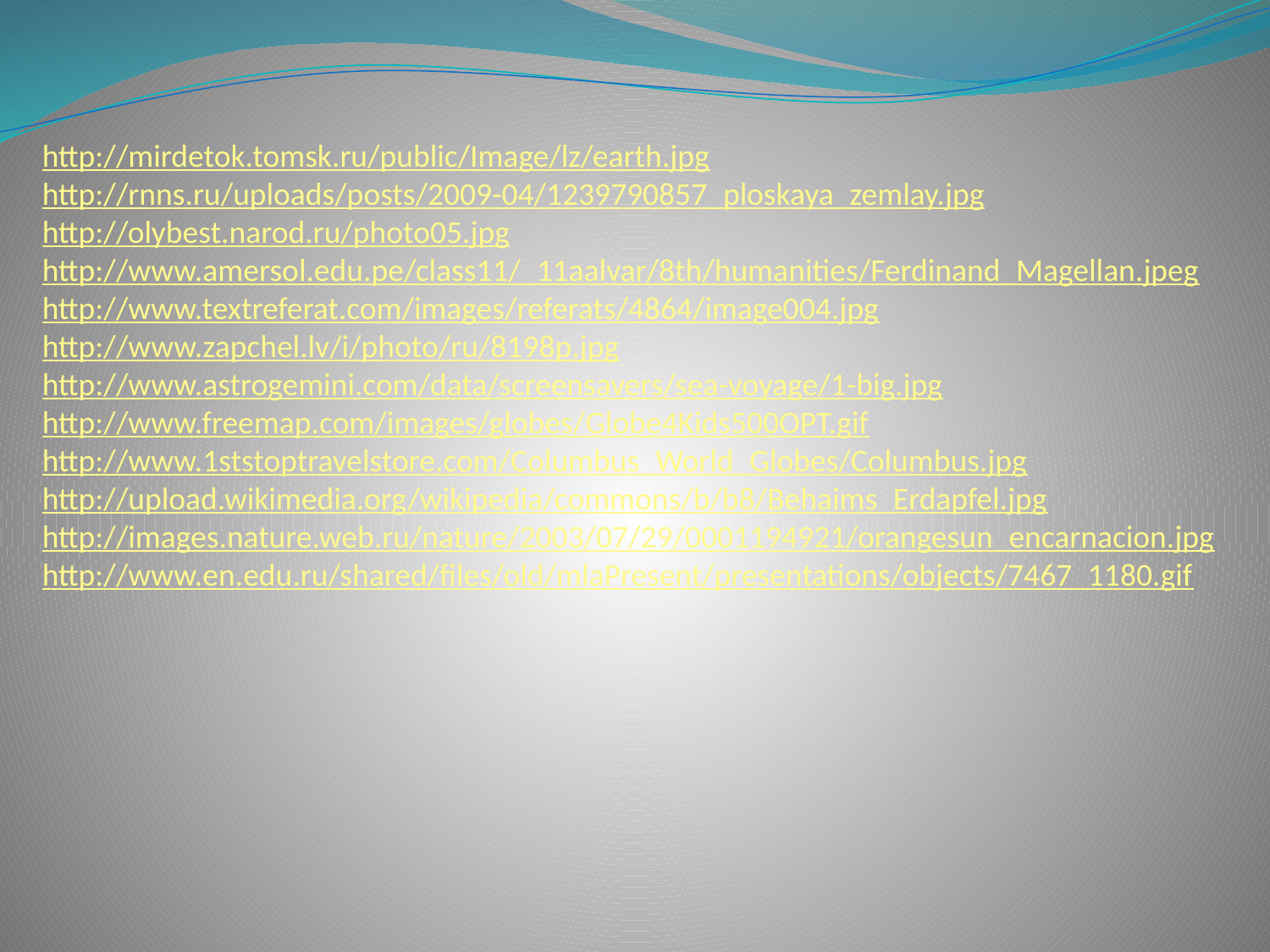

http://mirdetok.tomsk.ru/public/Image/lz/earth.jpg
http://rnns.ru/uploads/posts/2009-04/1239790857_ploskaya_zemlay.jpg
http://olybest.narod.ru/photo05.jpg
http://www.amersol.edu.pe/class11/_11aalvar/8th/humanities/Ferdinand_Magellan.jpeg
http://www.textreferat.com/images/referats/4864/image004.jpg
http://www.zapchel.lv/i/photo/ru/8198p.jpg
http://www.astrogemini.com/data/screensavers/sea-voyage/1-big.jpg
http://www.freemap.com/images/globes/Globe4Kids500OPT.gif
http://www.1ststoptravelstore.com/Columbus_World_Globes/Columbus.jpg
http://upload.wikimedia.org/wikipedia/commons/b/b8/Behaims_Erdapfel.jpg
http://images.nature.web.ru/nature/2003/07/29/0001194921/orangesun_encarnacion.jpg
http://www.en.edu.ru/shared/files/old/mlaPresent/presentations/objects/7467_1180.gif